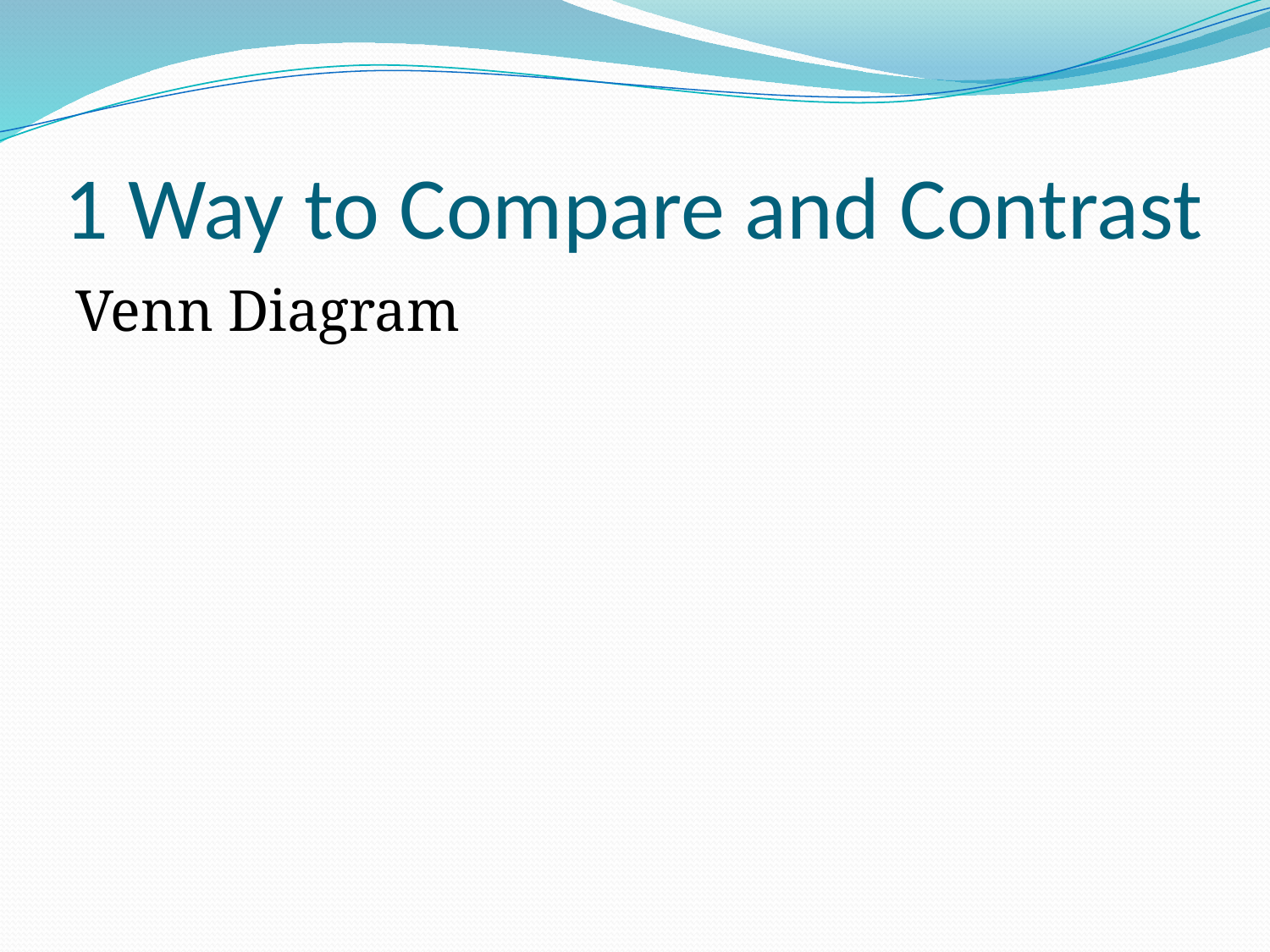

# 1 Way to Compare and Contrast
Venn Diagram